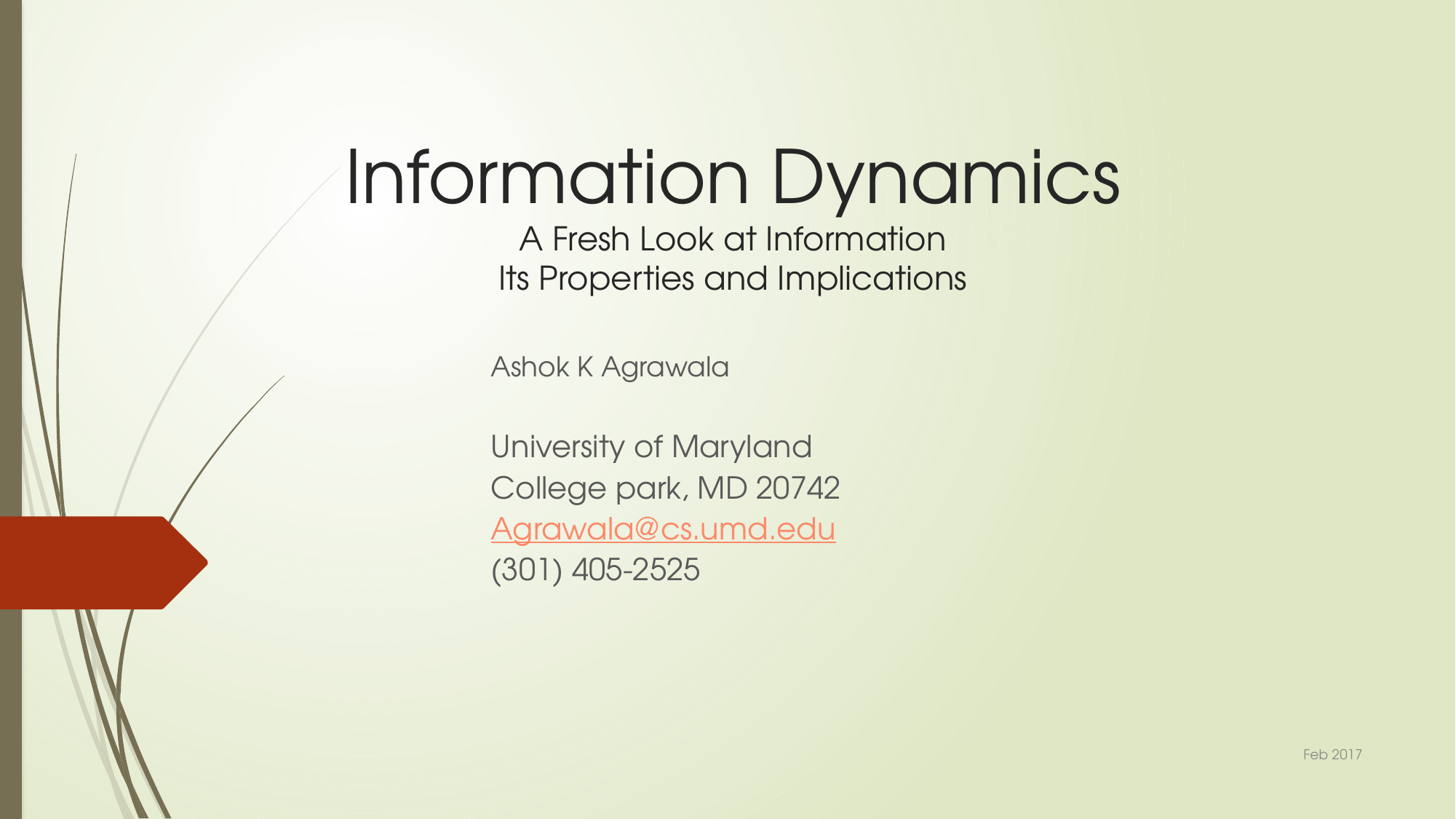

# Information Dynamics A Fresh Look at Information Its Properties and Implications
Ashok K Agrawala

University of Maryland
College park, MD 20742
Agrawala@cs.umd.edu
(301) 405-2525
Feb 2017